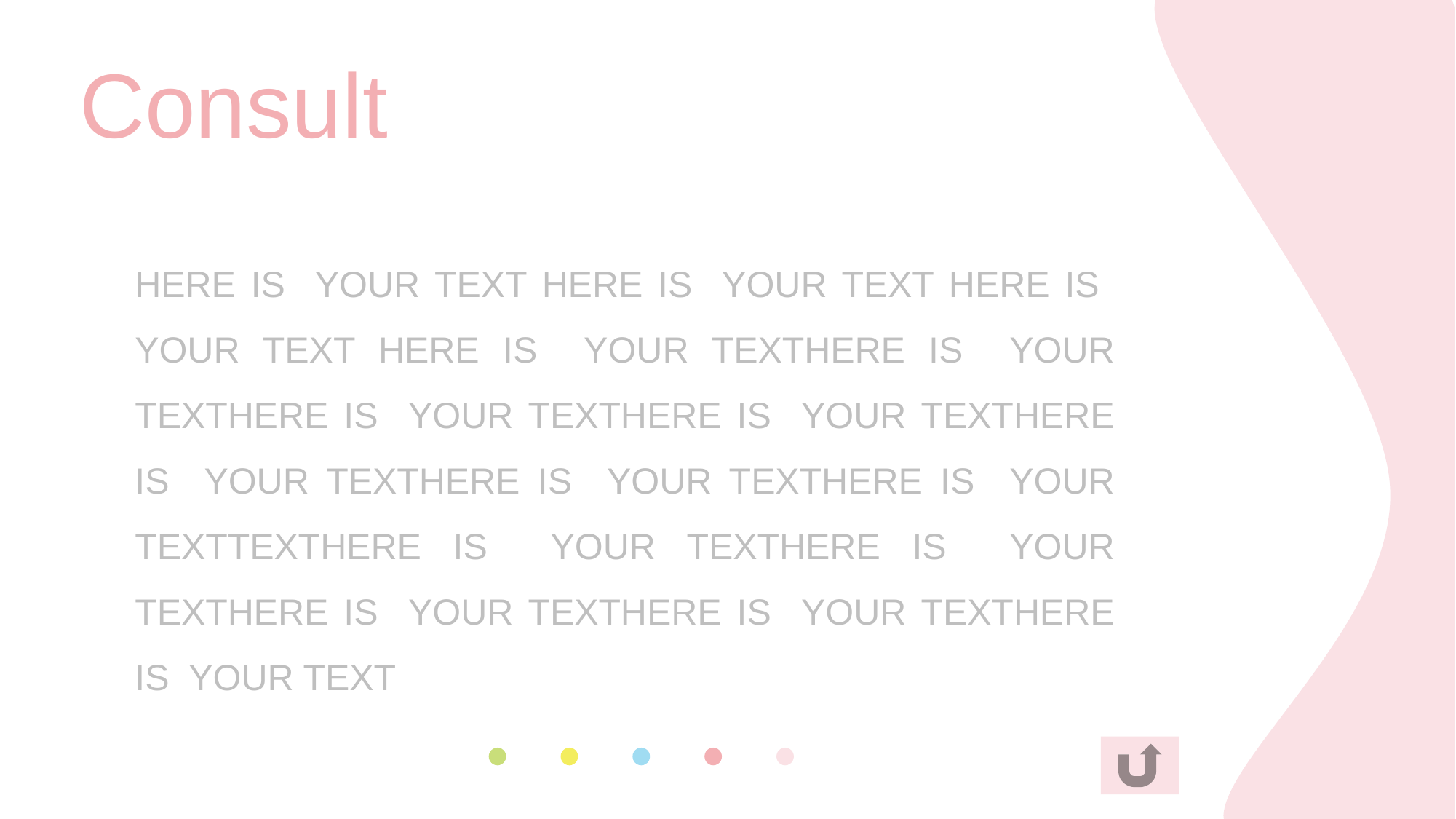

Consult
HERE IS  YOUR TEXT HERE IS  YOUR TEXT HERE IS  YOUR TEXT HERE IS  YOUR TEXTHERE IS  YOUR TEXTHERE IS  YOUR TEXTHERE IS  YOUR TEXTHERE IS  YOUR TEXTHERE IS  YOUR TEXTHERE IS  YOUR TEXTTEXTHERE IS  YOUR TEXTHERE IS  YOUR TEXTHERE IS  YOUR TEXTHERE IS  YOUR TEXTHERE IS  YOUR TEXT